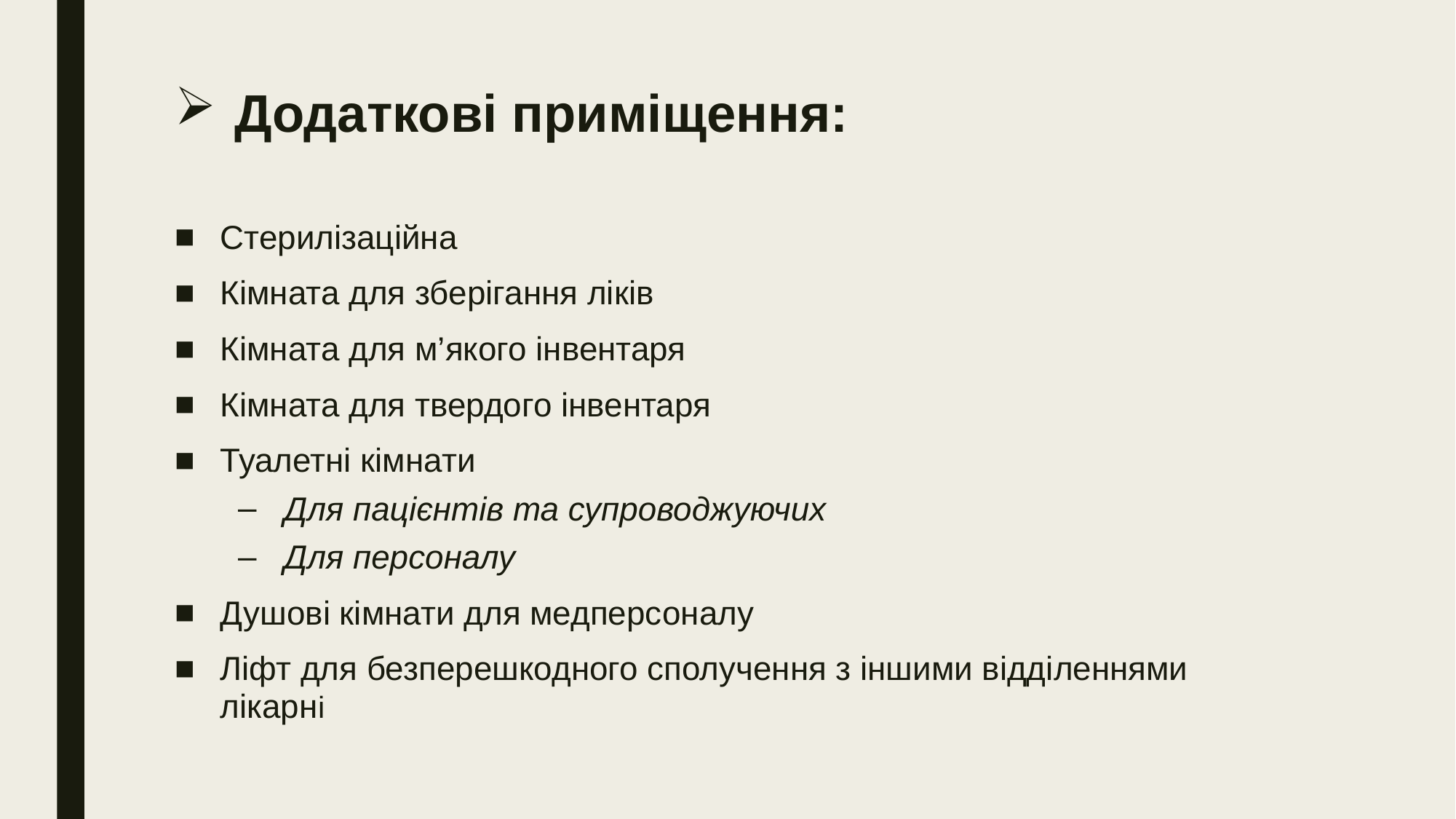

# Додаткові приміщення:
Стерилізаційна
Кімната для зберігання ліків
Кімната для м’якого інвентаря
Кімната для твердого інвентаря
Туалетні кімнати
Для пацієнтів та супроводжуючих
Для персоналу
Душові кімнати для медперсоналу
Ліфт для безперешкодного сполучення з іншими відділеннями лікарні